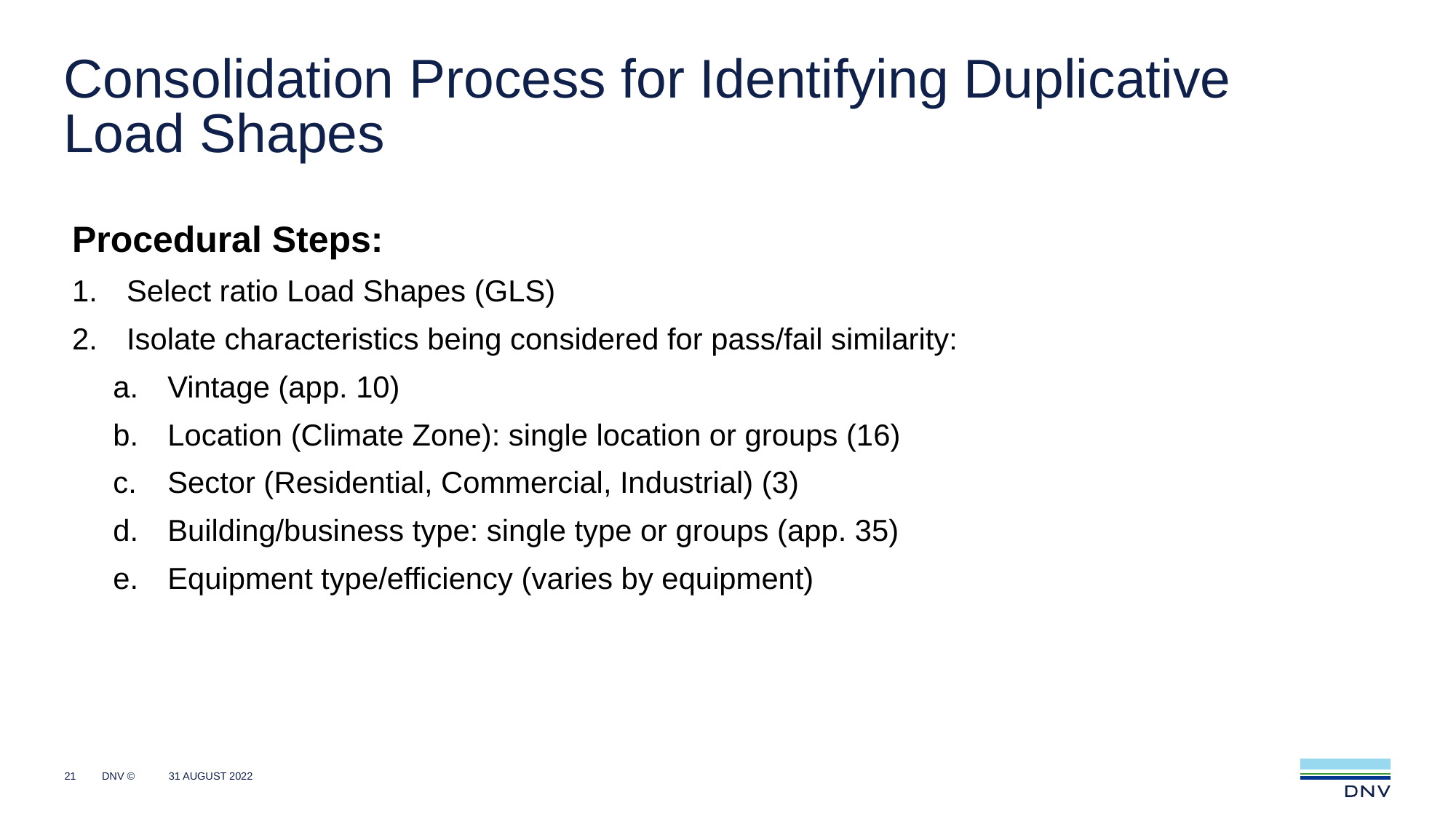

# Consolidation Process for Identifying Duplicative Load Shapes
Procedural Steps:
Select ratio Load Shapes (GLS)
Isolate characteristics being considered for pass/fail similarity:
Vintage (app. 10)
Location (Climate Zone): single location or groups (16)
Sector (Residential, Commercial, Industrial) (3)
Building/business type: single type or groups (app. 35)
Equipment type/efficiency (varies by equipment)

21